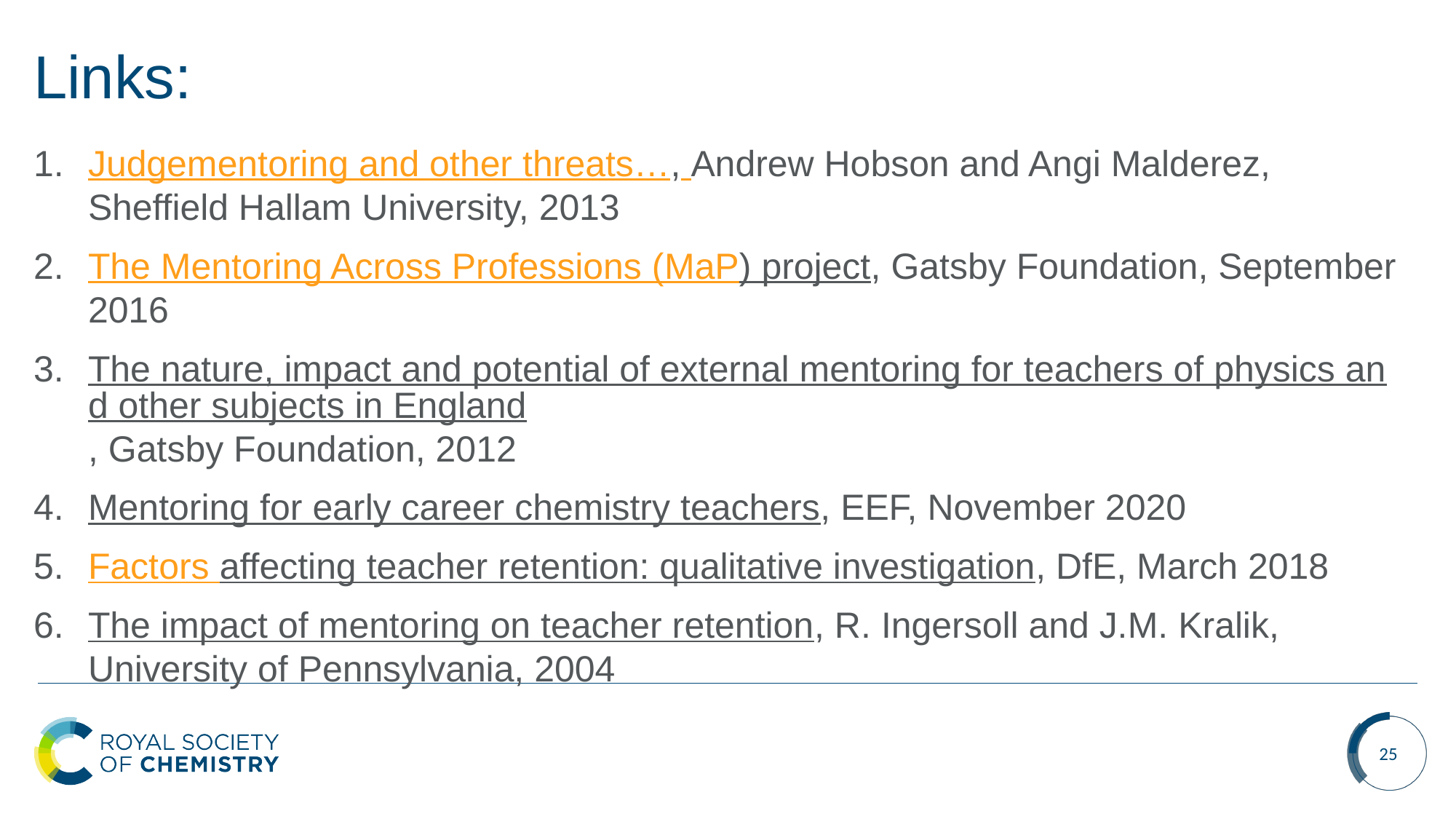

# Links:
Judgementoring and other threats…, Andrew Hobson and Angi Malderez, Sheffield Hallam University, 2013
The Mentoring Across Professions (MaP) project, Gatsby Foundation, September 2016
The nature, impact and potential of external mentoring for teachers of physics and other subjects in England, Gatsby Foundation, 2012
Mentoring for early career chemistry teachers, EEF, November 2020
Factors affecting teacher retention: qualitative investigation, DfE, March 2018
The impact of mentoring on teacher retention, R. Ingersoll and J.M. Kralik, University of Pennsylvania, 2004

25